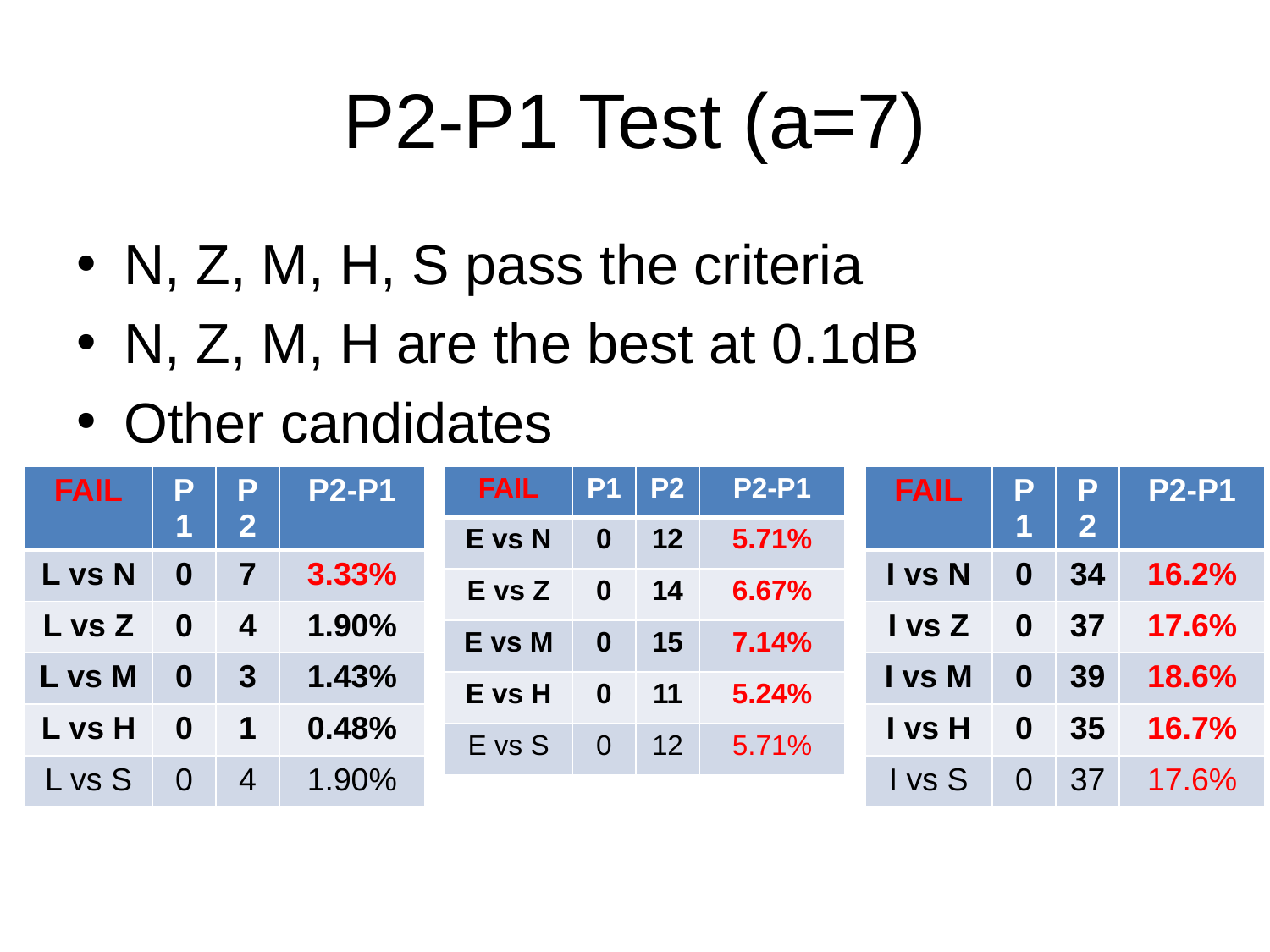

# P2-P1 Test (a=7)
N, Z, M, H, S pass the criteria
N, Z, M, H are the best at 0.1dB
Other candidates
| FAIL | P1 | P2 | P2-P1 |
| --- | --- | --- | --- |
| L vs N | 0 | 7 | 3.33% |
| L vs Z | 0 | 4 | 1.90% |
| L vs M | 0 | 3 | 1.43% |
| L vs H | 0 | 1 | 0.48% |
| L vs S | 0 | 4 | 1.90% |
| FAIL | P1 | P2 | P2-P1 |
| --- | --- | --- | --- |
| E vs N | 0 | 12 | 5.71% |
| E vs Z | 0 | 14 | 6.67% |
| E vs M | 0 | 15 | 7.14% |
| E vs H | 0 | 11 | 5.24% |
| E vs S | 0 | 12 | 5.71% |
| FAIL | P1 | P2 | P2-P1 |
| --- | --- | --- | --- |
| I vs N | 0 | 34 | 16.2% |
| I vs Z | 0 | 37 | 17.6% |
| I vs M | 0 | 39 | 18.6% |
| I vs H | 0 | 35 | 16.7% |
| I vs S | 0 | 37 | 17.6% |